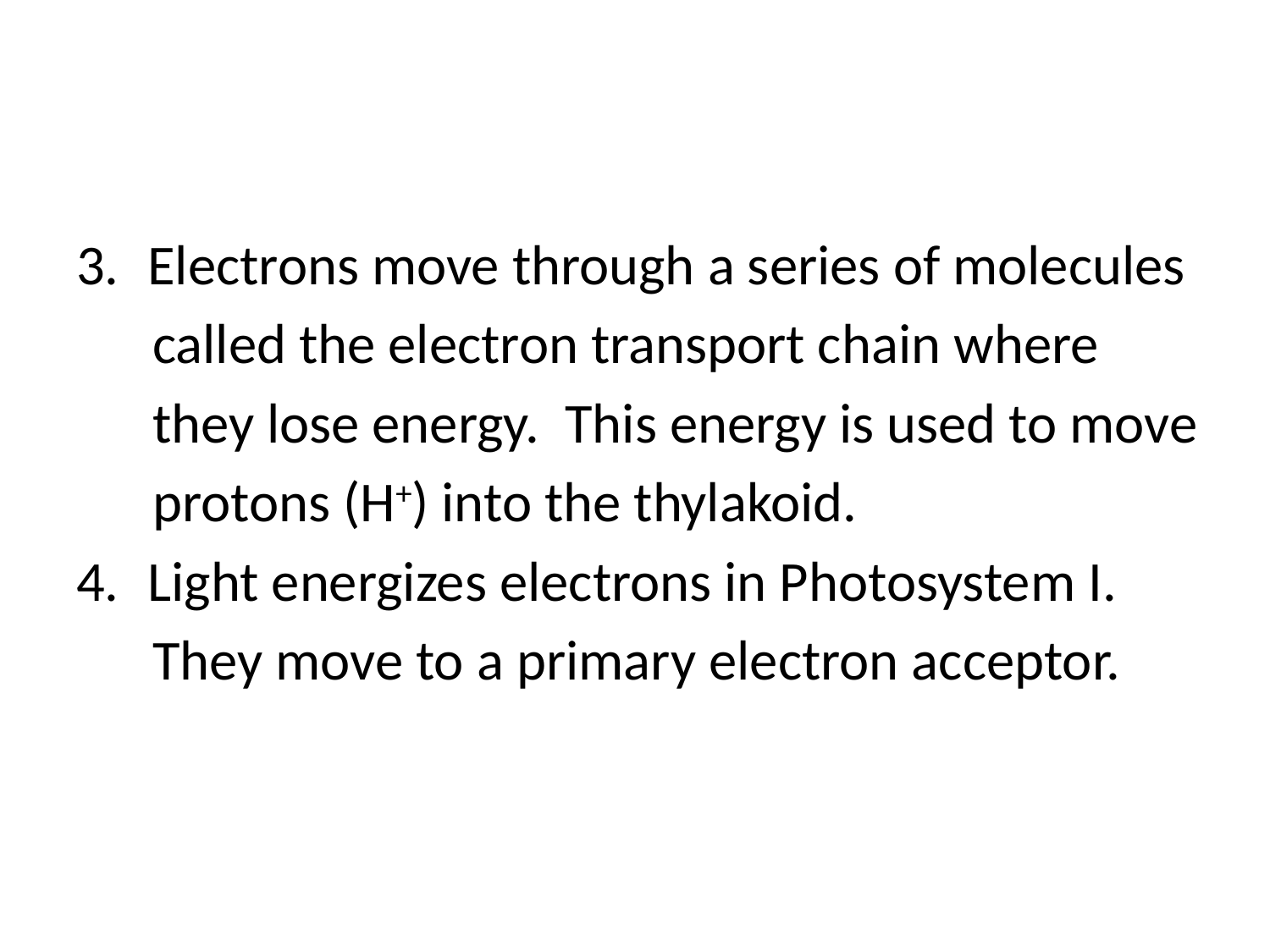

#
Electrons move through a series of molecules
      called the electron transport chain where
      they lose energy.  This energy is used to move
      protons (H+) into the thylakoid.
Light energizes electrons in Photosystem I.
      They move to a primary electron acceptor.